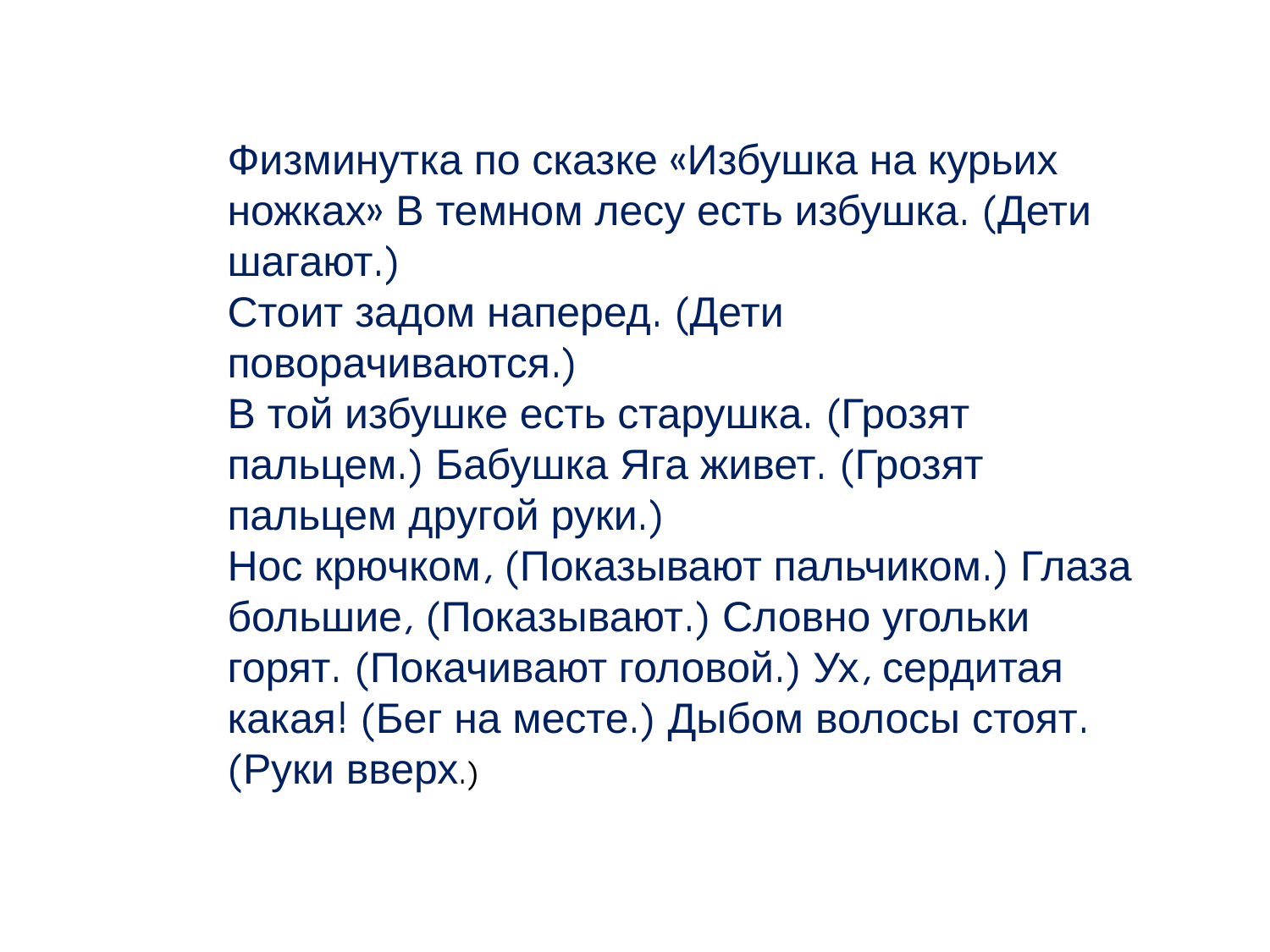

Физминутка по сказке «Избушка на курьих ножках» В темном лесу есть избушка. (Дети шагают.)
Стоит задом наперед. (Дети поворачиваются.)
В той избушке есть старушка. (Грозят пальцем.) Бабушка Яга живет. (Грозят пальцем другой руки.)
Нос крючком, (Показывают пальчиком.) Глаза большие, (Показывают.) Словно угольки горят. (Покачивают головой.) Ух, сердитая какая! (Бег на месте.) Дыбом волосы стоят. (Руки вверх.)